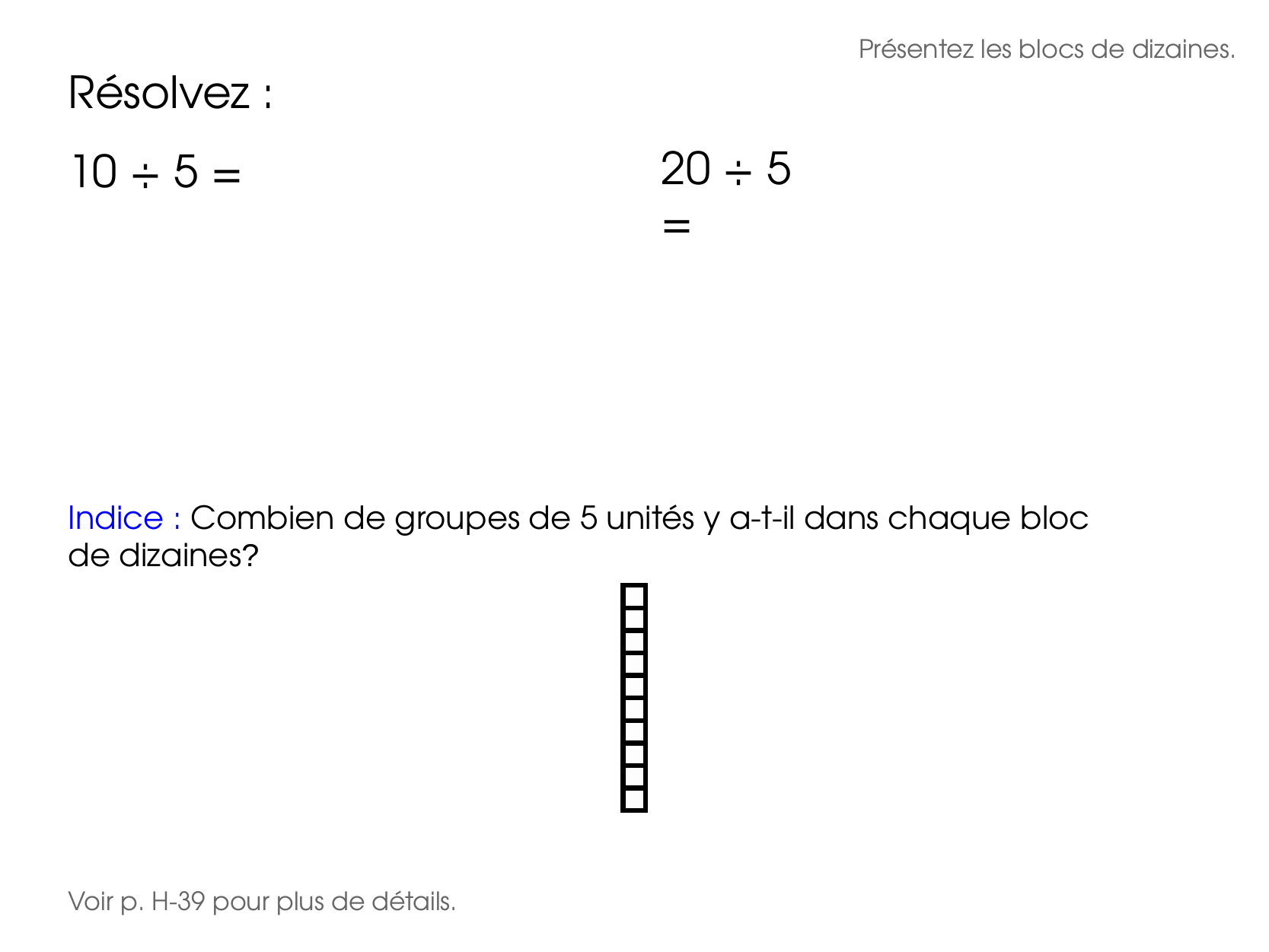

Présentez les blocs de dizaines.
Résolvez :
10 ÷ 5 =
20 ÷ 5 =
Indice : Combien de groupes de 5 unités y a-t-il dans chaque bloc de dizaines?

Voir p. H-39 pour plus de détails.